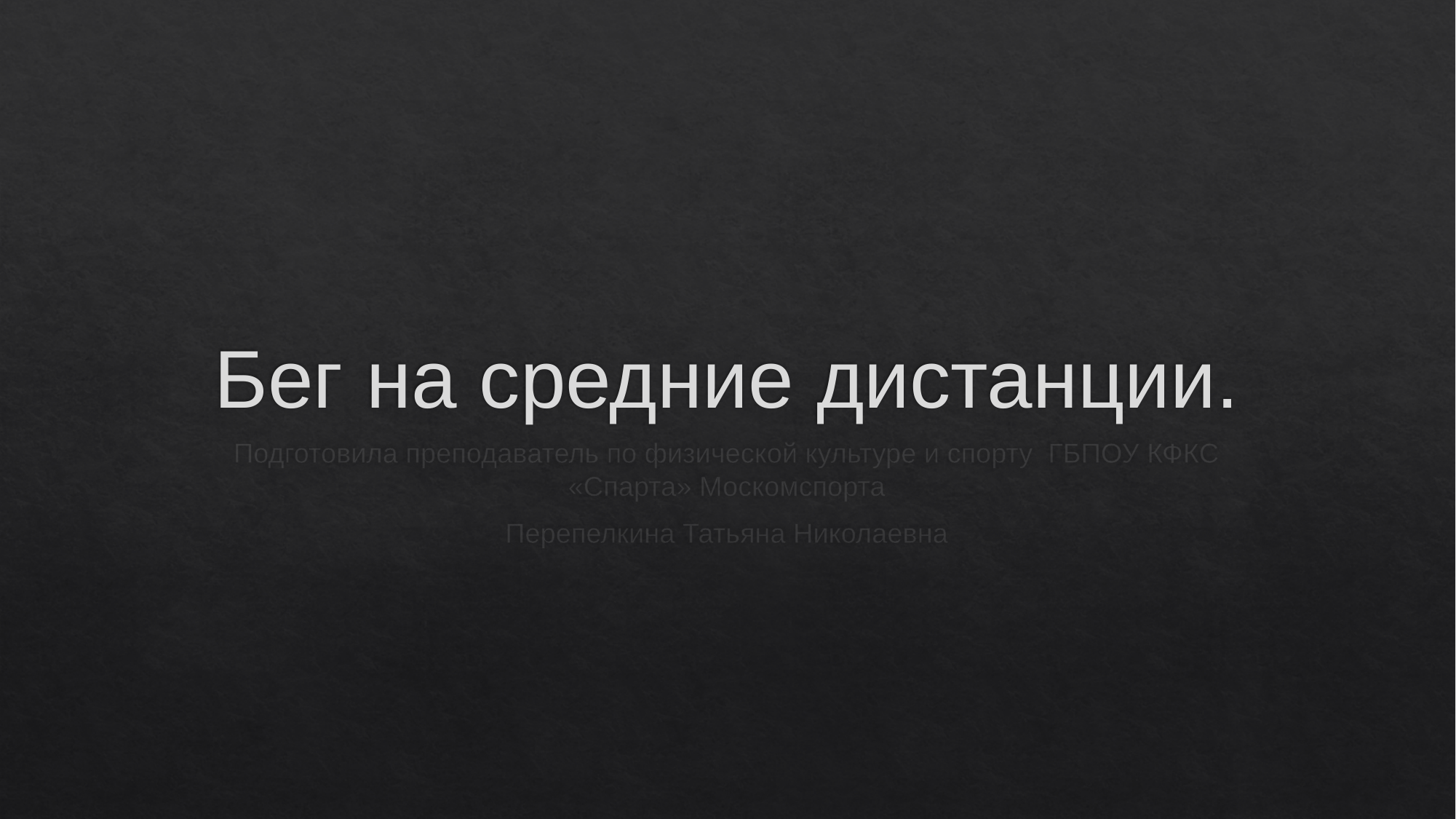

# Бег на средние дистанции.
Подготовила преподаватель по физической культуре и спорту  ГБПОУ КФКС «Спарта» Москомспорта
Перепелкина Татьяна Николаевна